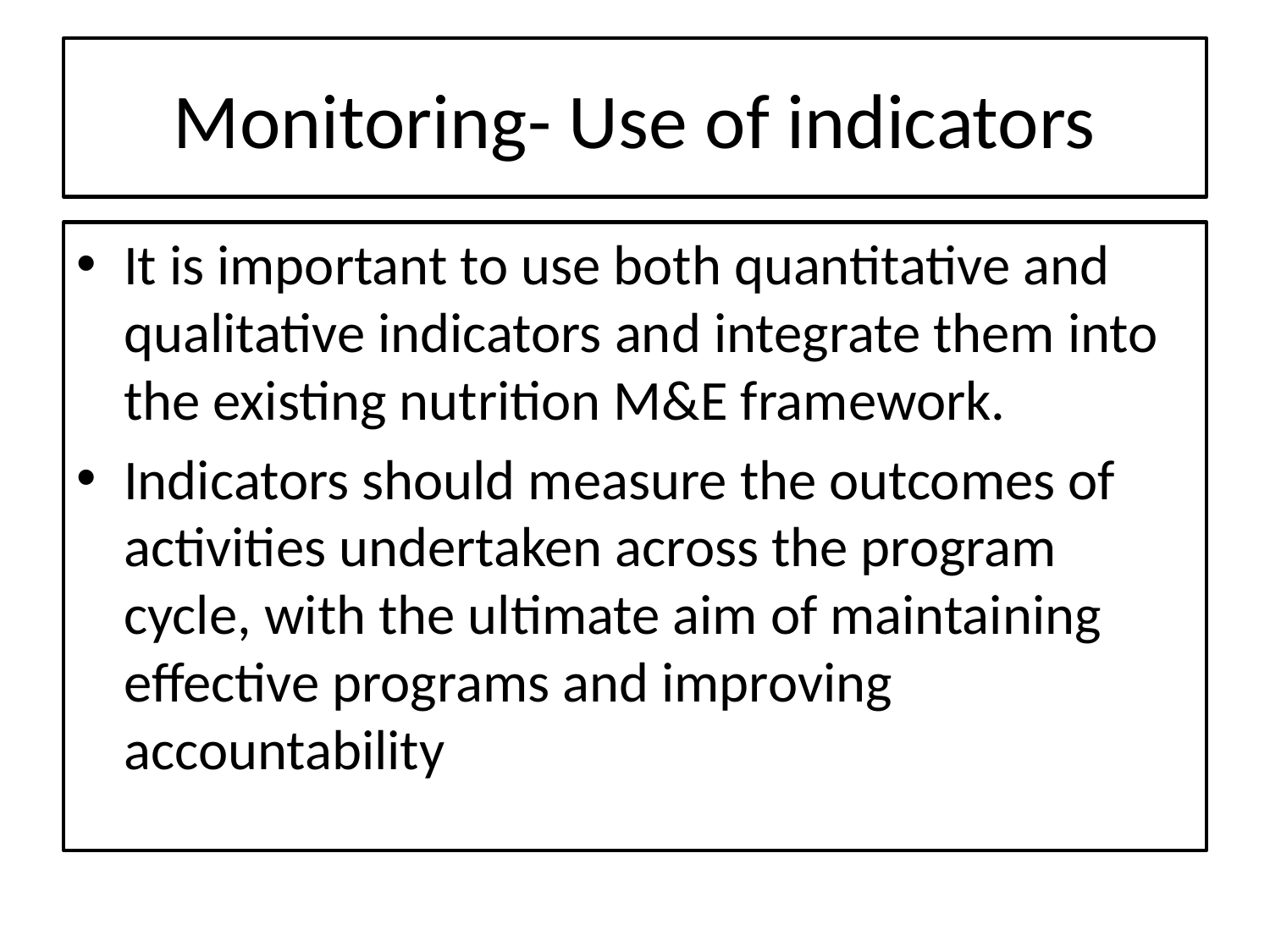

# Monitoring- Use of indicators
It is important to use both quantitative and qualitative indicators and integrate them into the existing nutrition M&E framework.
Indicators should measure the outcomes of activities undertaken across the program cycle, with the ultimate aim of maintaining effective programs and improving accountability